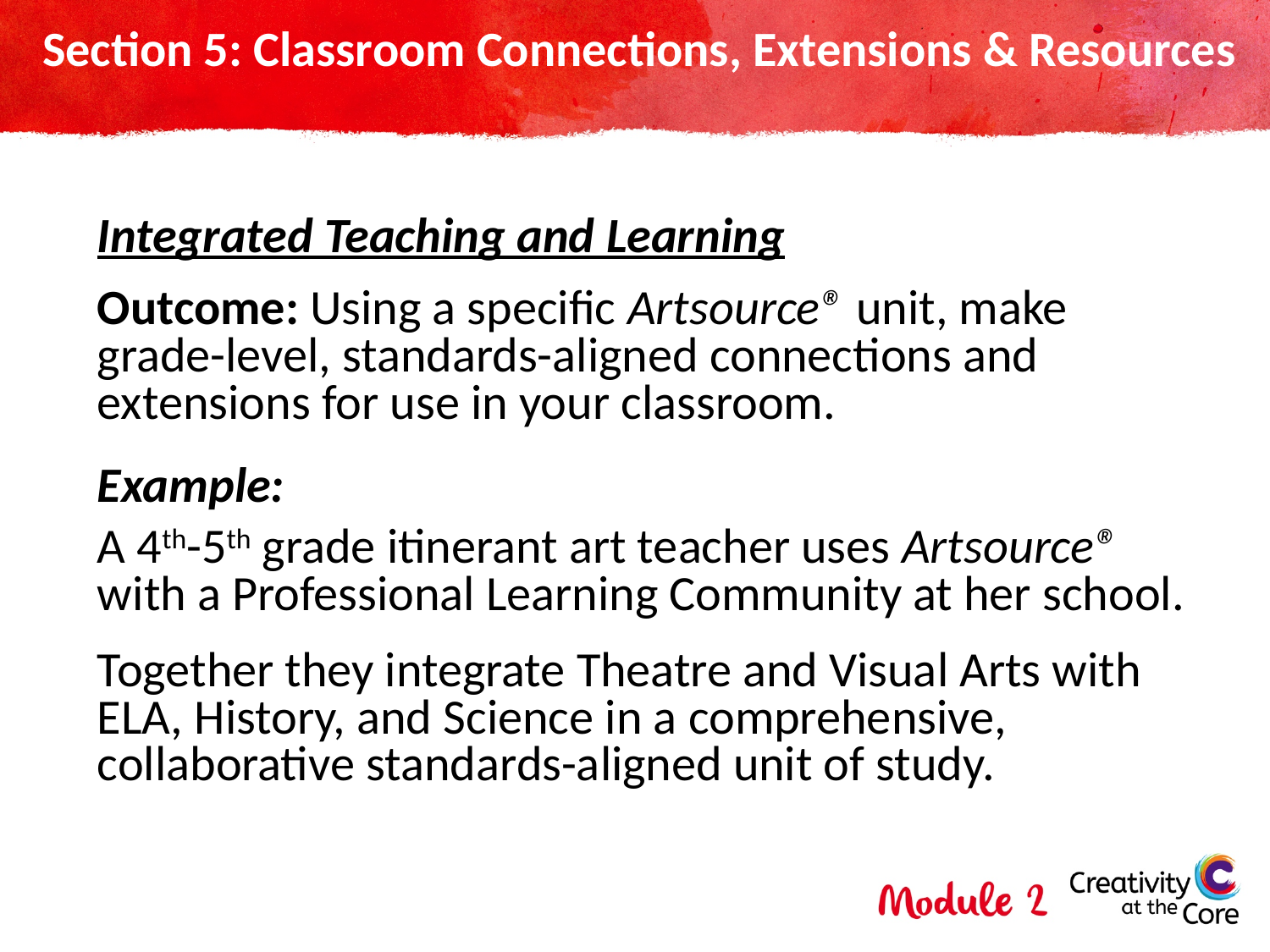

# Section 5: Classroom Connections, Extensions & Resources

Integrated Teaching and Learning

Outcome: Using a specific Artsource® unit, make grade-level, standards-aligned connections and extensions for use in your classroom.
Example:
A 4th-5th grade itinerant art teacher uses Artsource® with a Professional Learning Community at her school.
Together they integrate Theatre and Visual Arts with ELA, History, and Science in a comprehensive, collaborative standards-aligned unit of study.